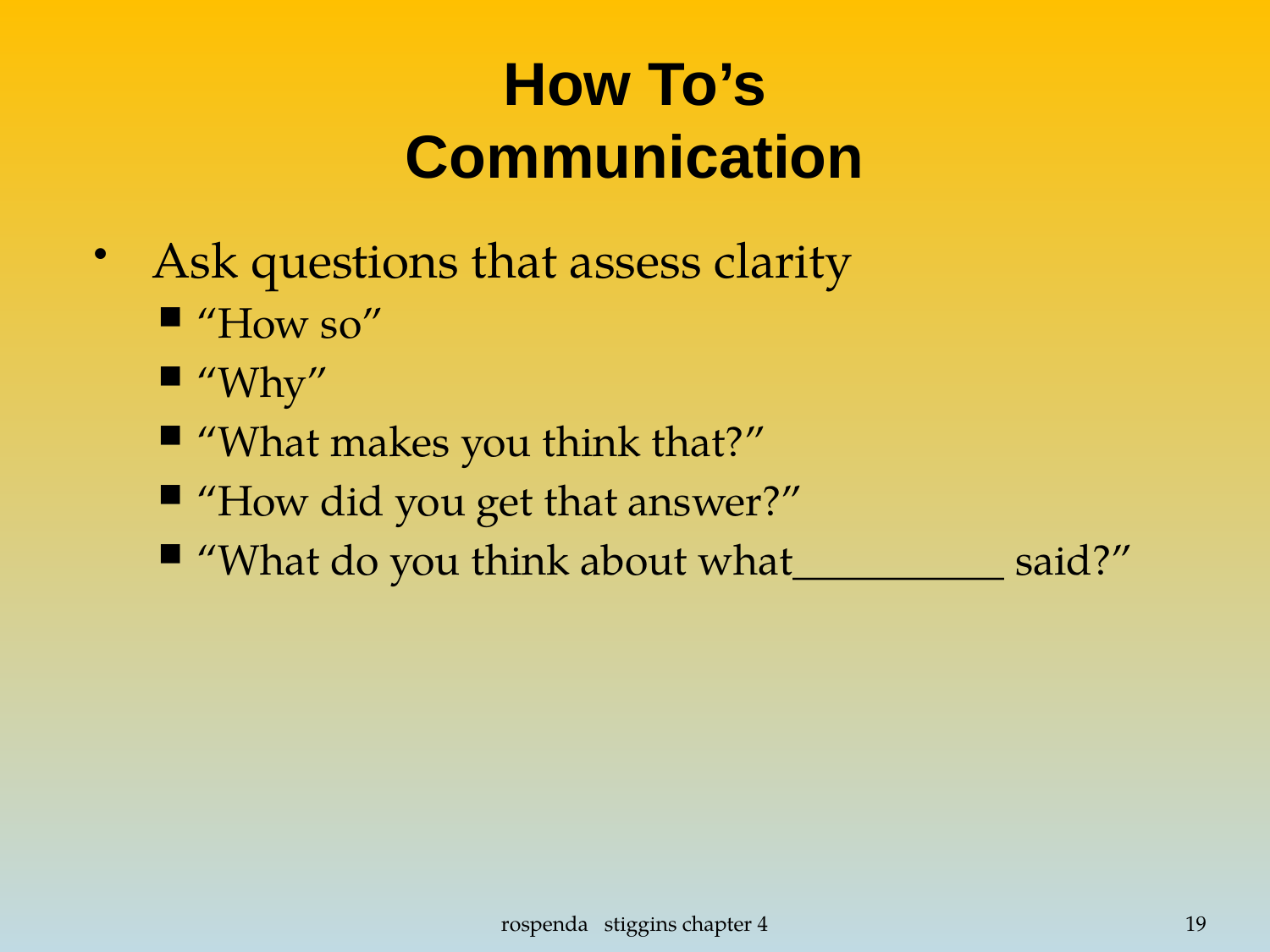

# How To’s Communication
Ask questions that assess clarity
“How so”
“Why”
“What makes you think that?”
“How did you get that answer?”
“What do you think about what__________ said?”
rospenda   stiggins chapter 4
19